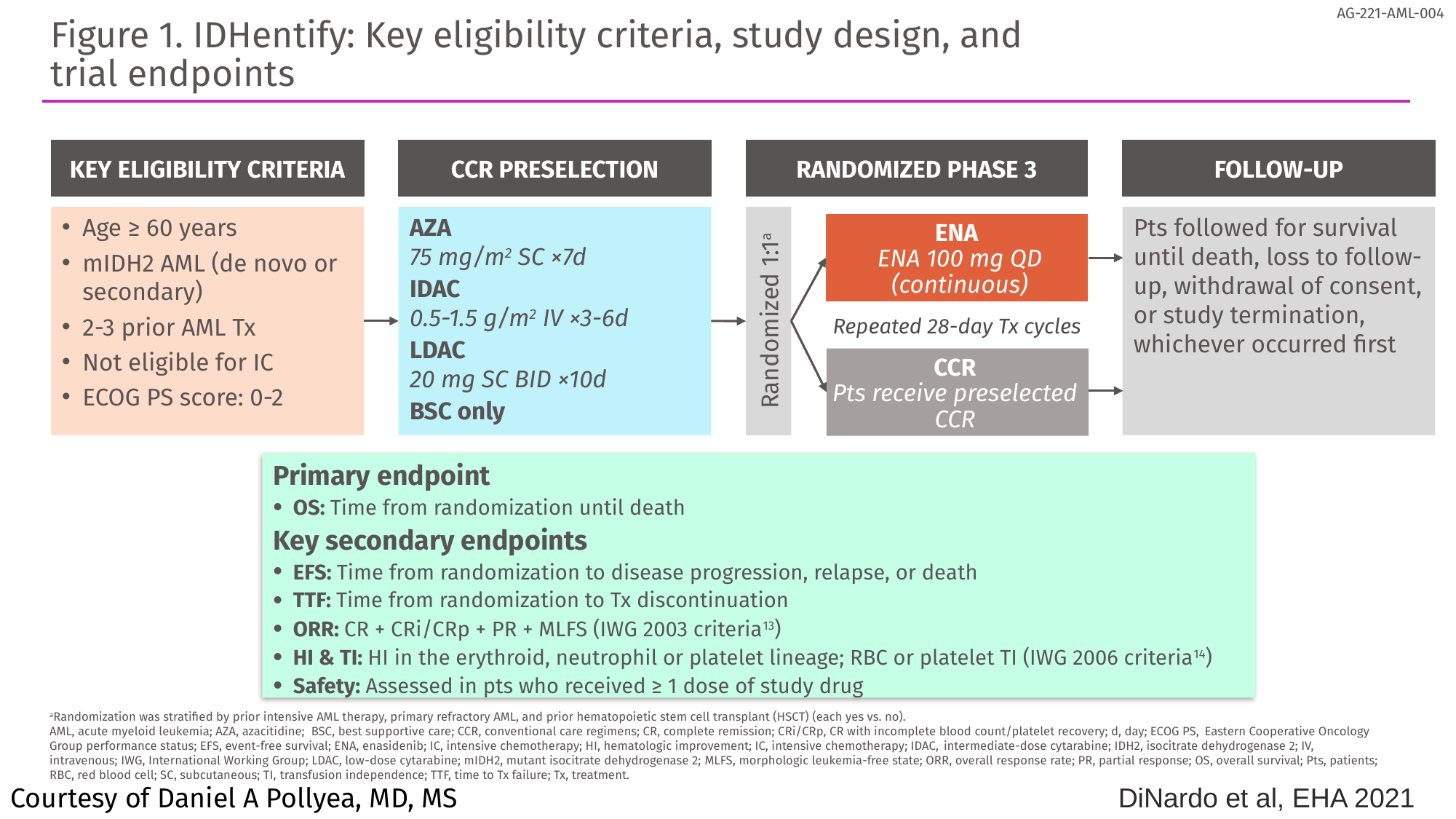

AG-221-AML-004

# Figure 1. IDHentify: Key eligibility criteria, study design, and trial endpoints
CCR PRESELECTION
KEY ELIGIBILITY CRITERIA
RANDOMIZED PHASE 3
FOLLOW-UP
AZA
75 mg/m2 SC ×7d
IDAC
0.5-1.5 g/m2 IV ×3-6d
LDAC
20 mg SC BID ×10d
BSC only
Age ≥ 60 years
mIDH2 AML (de novo or secondary)
2-3 prior AML Tx
Not eligible for IC
ECOG PS score: 0-2
Pts followed for survival until death, loss to follow-up, withdrawal of consent, or study termination, whichever occurred first
ENA
ENA 100 mg QD (continuous)
Randomized 1:1a
Repeated 28-day Tx cycles
CCR
Pts receive preselected CCR
Primary endpoint
OS: Time from randomization until death
Key secondary endpoints
EFS: Time from randomization to disease progression, relapse, or death
TTF: Time from randomization to Tx discontinuation
ORR: CR + CRi/CRp + PR + MLFS (IWG 2003 criteria13)
HI & TI: HI in the erythroid, neutrophil or platelet lineage; RBC or platelet TI (IWG 2006 criteria14)
Safety: Assessed in pts who received ≥ 1 dose of study drug
aRandomization was stratified by prior intensive AML therapy, primary refractory AML, and prior hematopoietic stem cell transplant (HSCT) (each yes vs. no).
AML, acute myeloid leukemia; AZA, azacitidine;  BSC, best supportive care; CCR, conventional care regimens; CR, complete remission; CRi/CRp, CR with incomplete blood count/platelet recovery; d, day; ECOG PS, Eastern Cooperative Oncology Group performance status; EFS, event-free survival; ENA, enasidenib; IC, intensive chemotherapy; HI, hematologic improvement; IC, intensive chemotherapy; IDAC, intermediate-dose cytarabine; IDH2, isocitrate dehydrogenase 2; IV, intravenous; IWG, International Working Group; LDAC, low-dose cytarabine; mIDH2, mutant isocitrate dehydrogenase 2; MLFS, morphologic leukemia-free state; ORR, overall response rate; PR, partial response; OS, overall survival; Pts, patients; RBC, red blood cell; SC, subcutaneous; TI, transfusion independence; TTF, time to Tx failure; Tx, treatment.
Courtesy of Daniel A Pollyea, MD, MS
DiNardo et al, EHA 2021